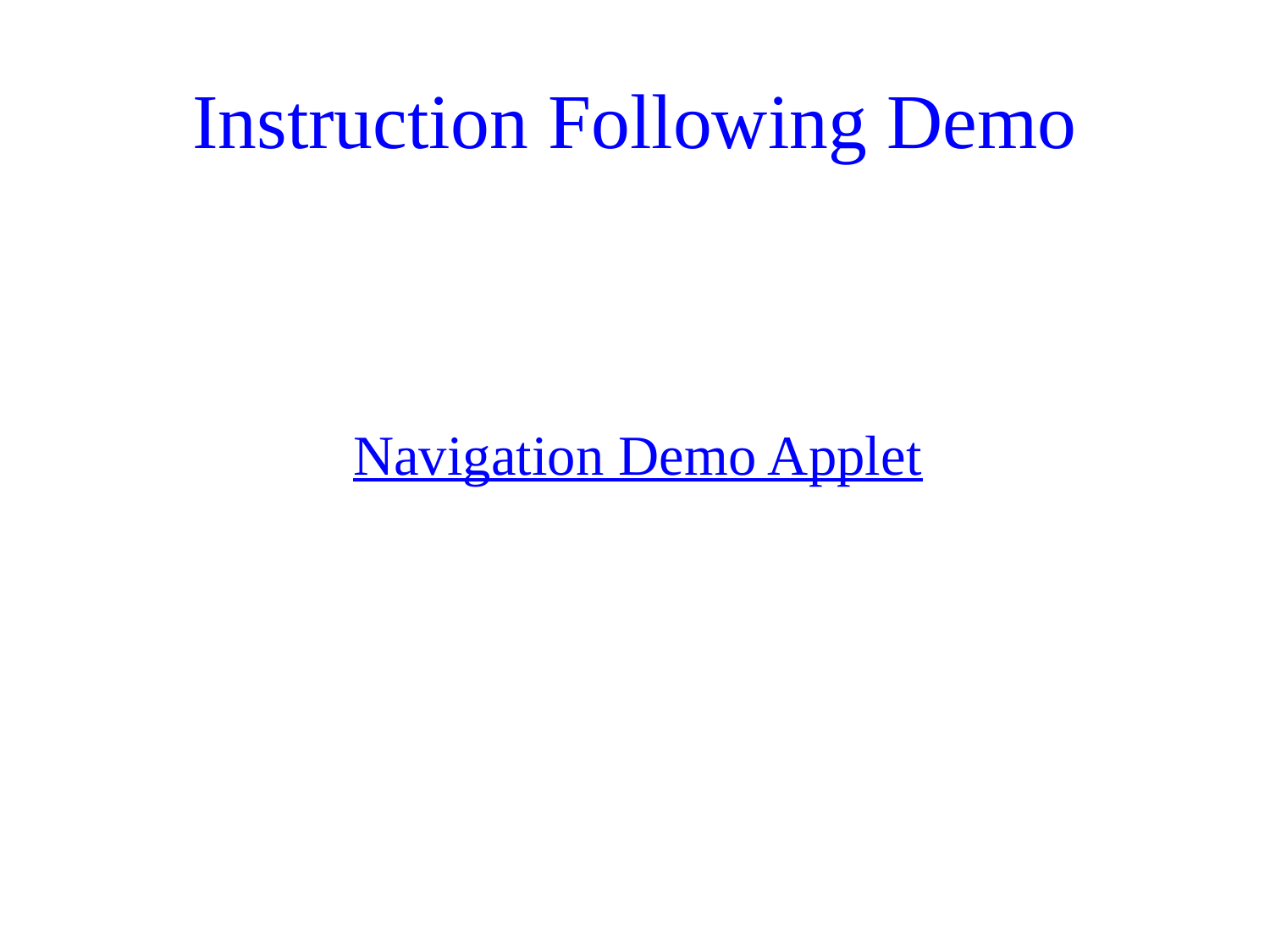

# Instruction Following Demo
Navigation Demo Applet